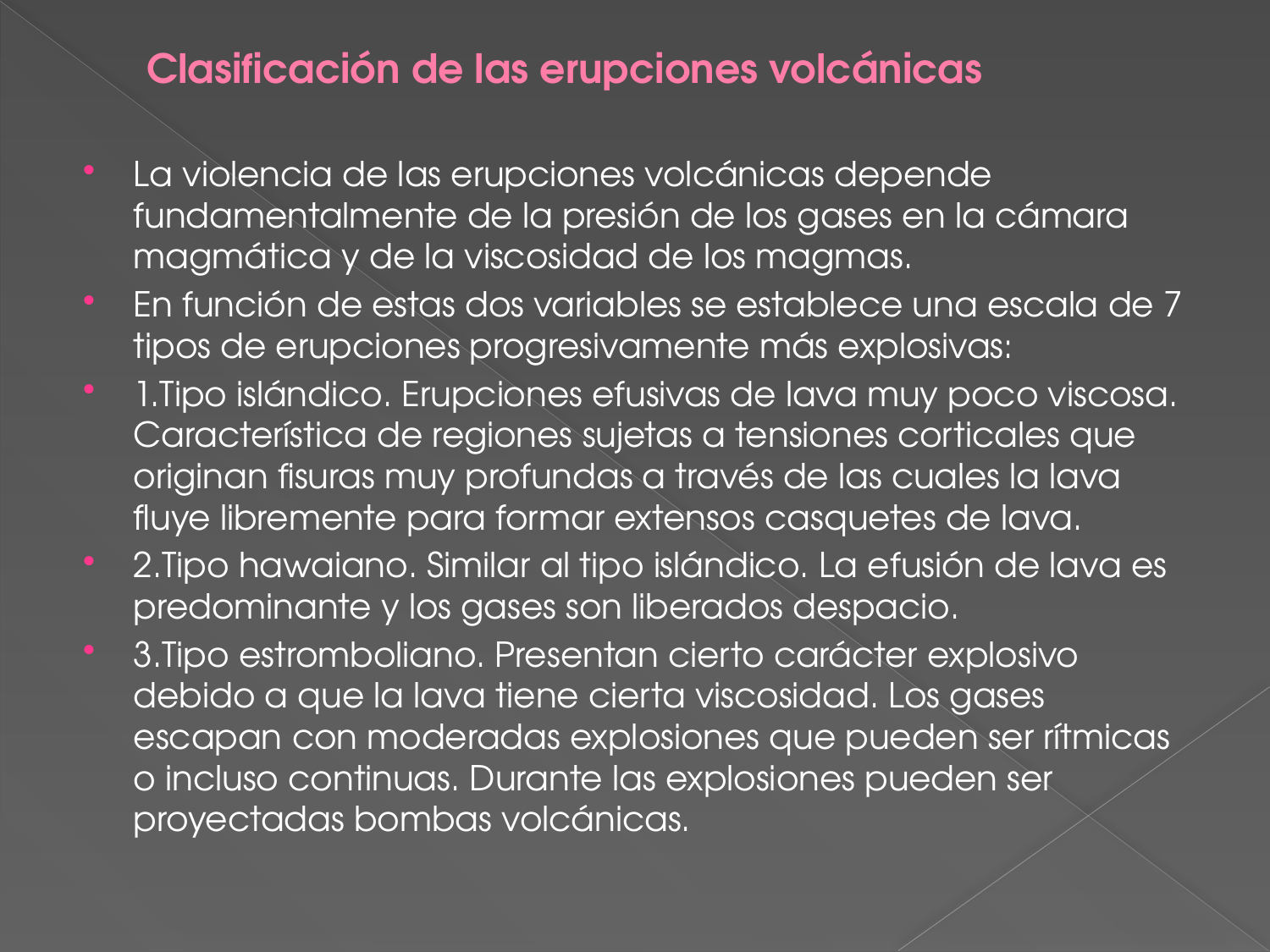

# Clasificación de las erupciones volcánicas
La violencia de las erupciones volcánicas depende fundamentalmente de la presión de los gases en la cámara magmática y de la viscosidad de los magmas.
En función de estas dos variables se establece una escala de 7 tipos de erupciones progresivamente más explosivas:
1.Tipo islándico. Erupciones efusivas de lava muy poco viscosa. Característica de regiones sujetas a tensiones corticales que originan fisuras muy profundas a través de las cuales la lava fluye libremente para formar extensos casquetes de lava.
2.Tipo hawaiano. Similar al tipo islándico. La efusión de lava es predominante y los gases son liberados despacio.
3.Tipo estromboliano. Presentan cierto carácter explosivo debido a que la lava tiene cierta viscosidad. Los gases escapan con moderadas explosiones que pueden ser rítmicas o incluso continuas. Durante las explosiones pueden ser proyectadas bombas volcánicas.